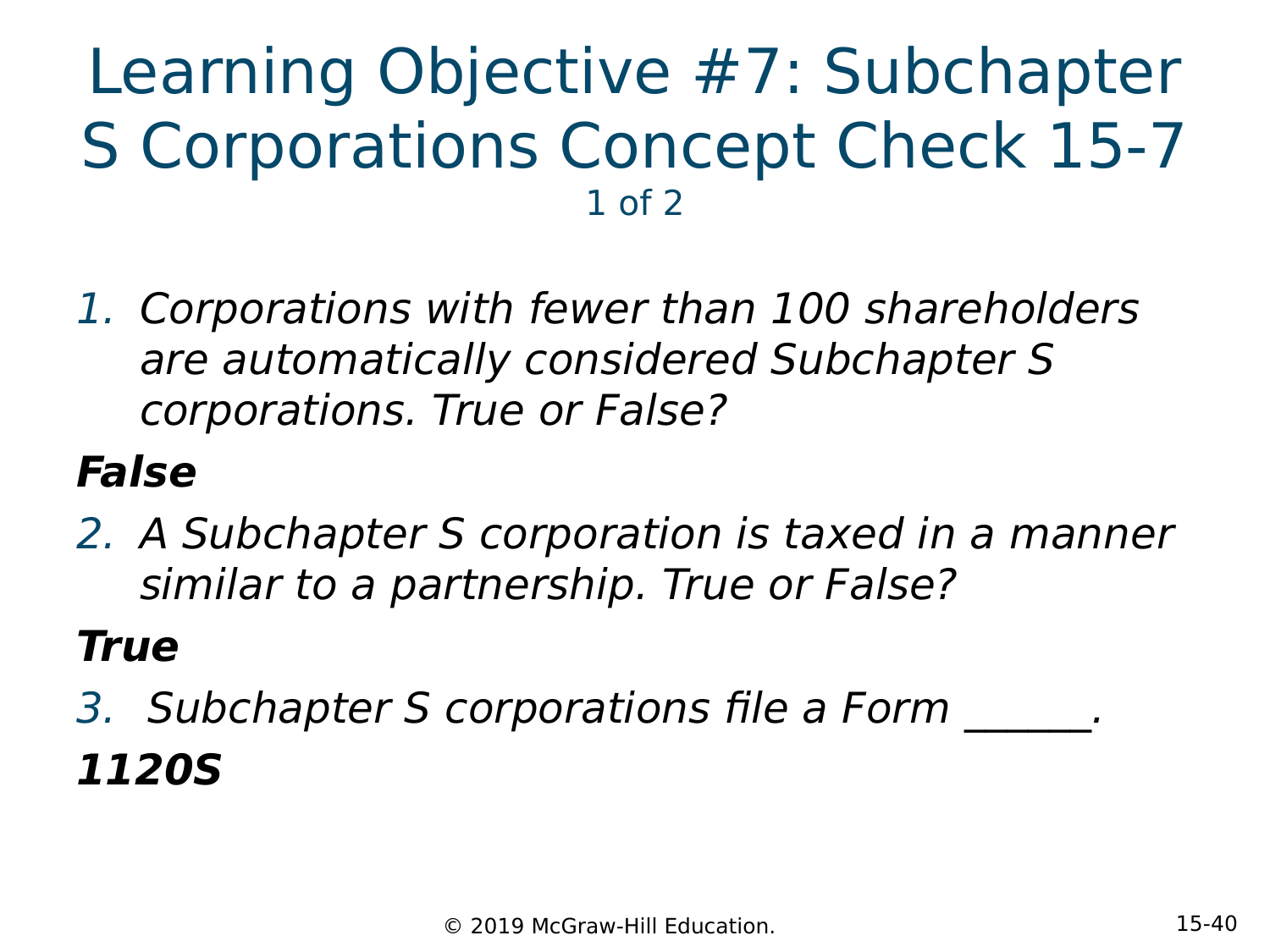

# Learning Objective #7: Subchapter S Corporations Concept Check 15-7 1 of 2
Corporations with fewer than 100 shareholders are automatically considered Subchapter S corporations. True or False?
False
A Subchapter S corporation is taxed in a manner similar to a partnership. True or False?
True
Subchapter S corporations file a Form ______.
1120S